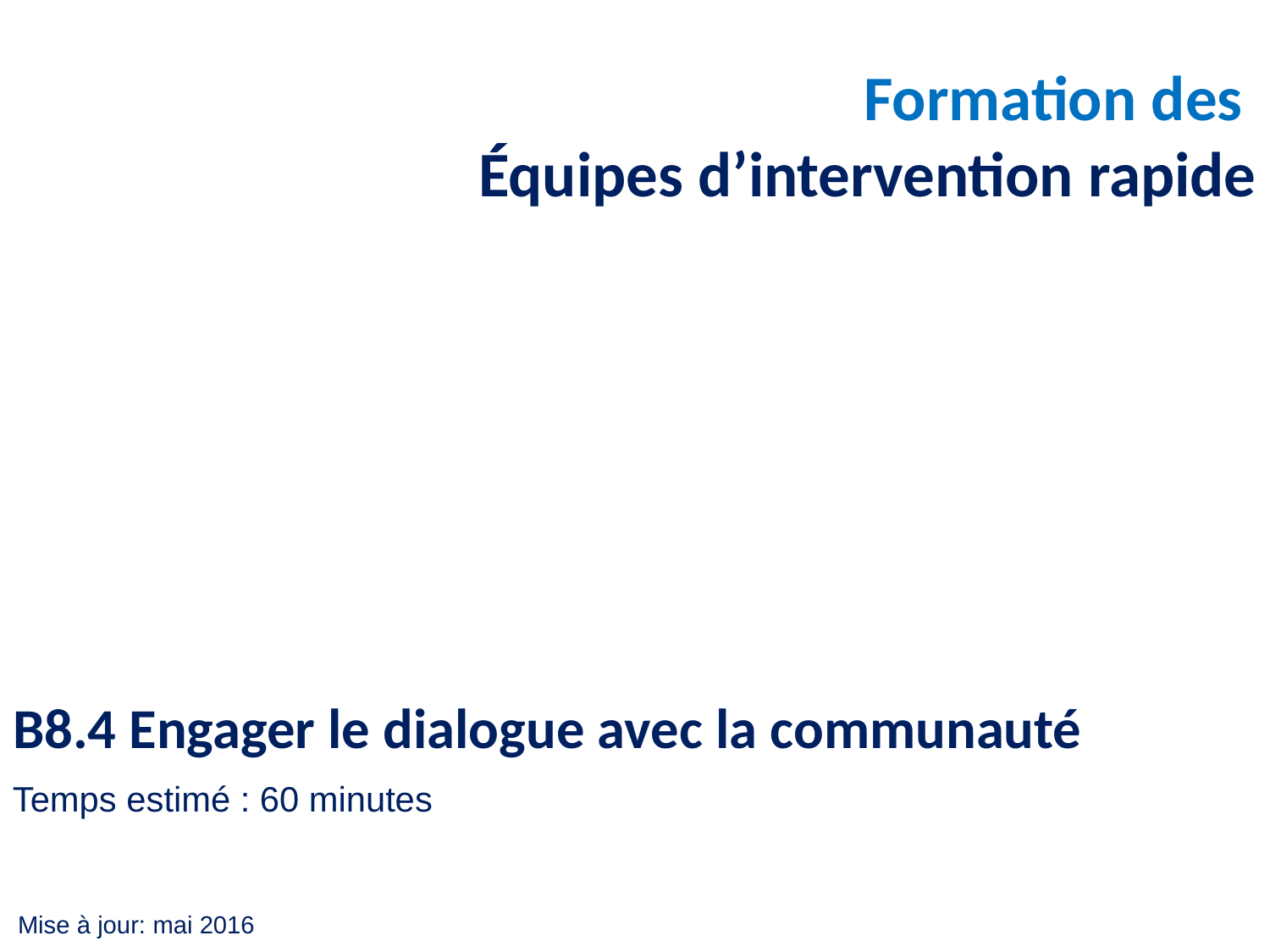

Formation des
Équipes d’intervention rapide
B8.4 Engager le dialogue avec la communauté
Temps estimé : 60 minutes
Mise à jour: mai 2016